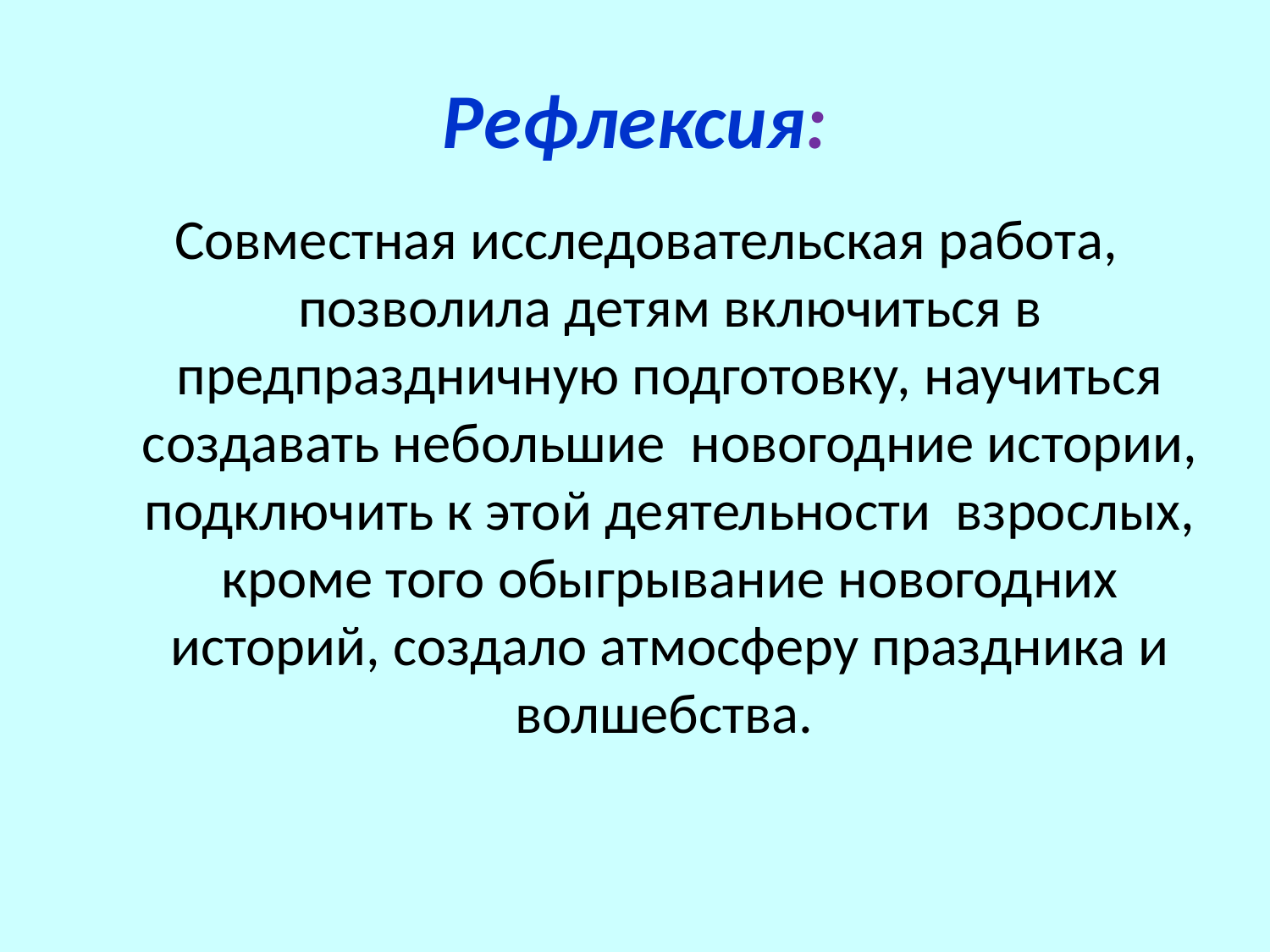

# Рефлексия:
Совместная исследовательская работа, позволила детям включиться в предпраздничную подготовку, научиться создавать небольшие  новогодние истории, подключить к этой деятельности  взрослых, кроме того обыгрывание новогодних историй, создало атмосферу праздника и волшебства.